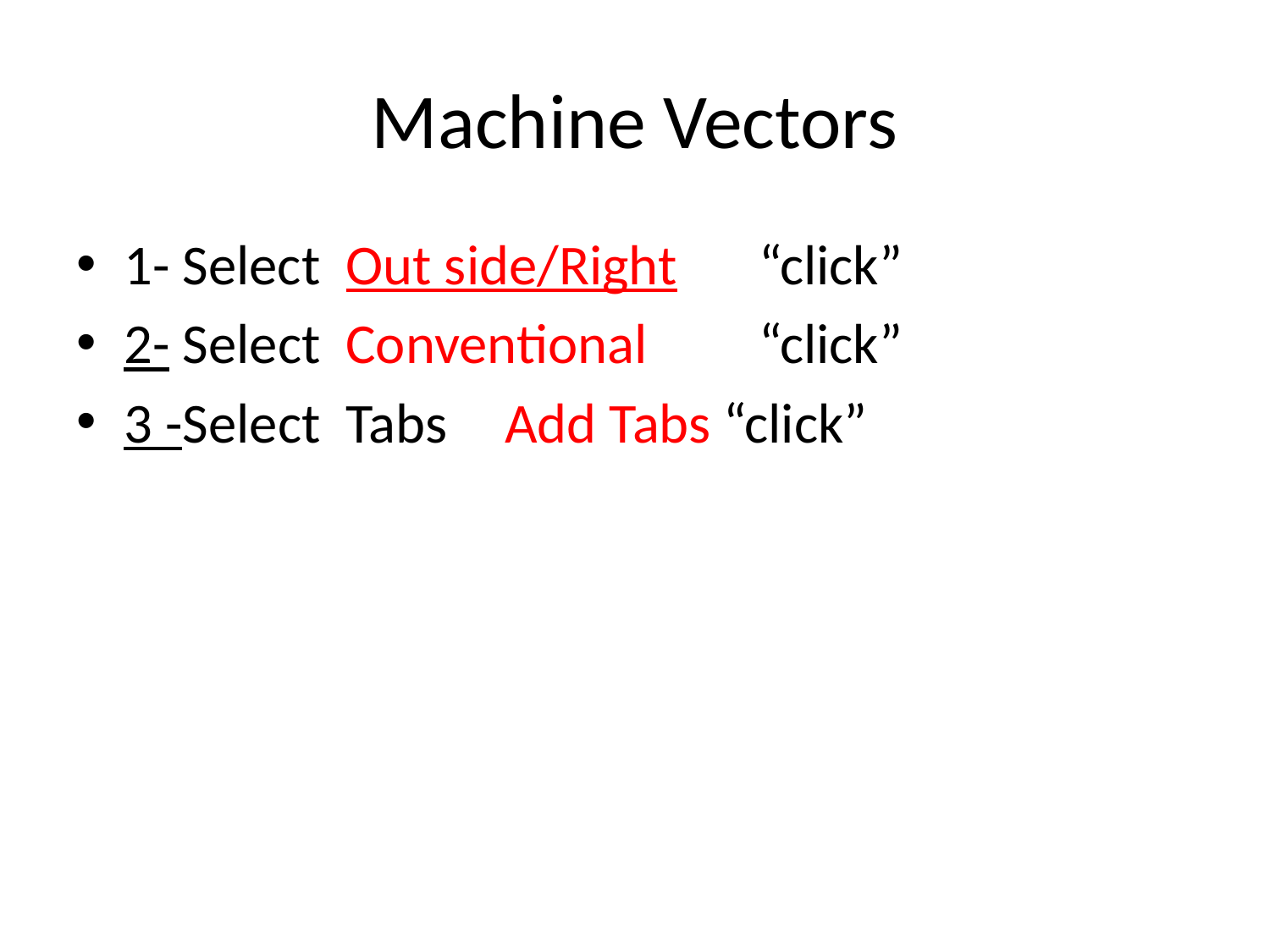

# Machine Vectors
1- Select  Out side/Right	“click”
2- Select  Conventional 	“click”
3 -Select  Tabs	Add Tabs “click”